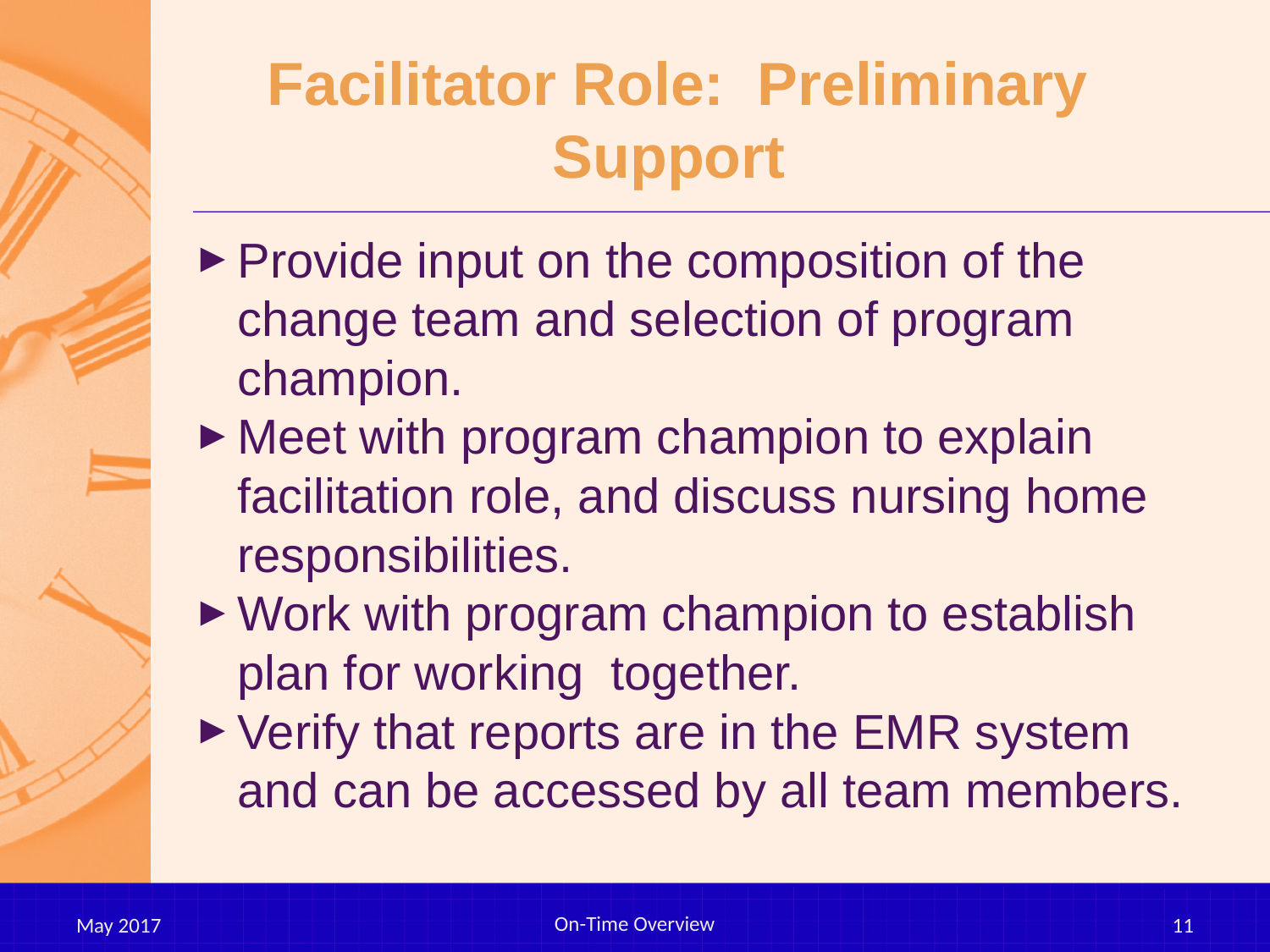

# Facilitator Role:  Preliminary Support
Provide input on the composition of the change team and selection of program champion.
Meet with program champion to explain facilitation role, and discuss nursing home responsibilities.
Work with program champion to establish plan for working  together.
Verify that reports are in the EMR system and can be accessed by all team members.
On-Time Overview
May 2017
11